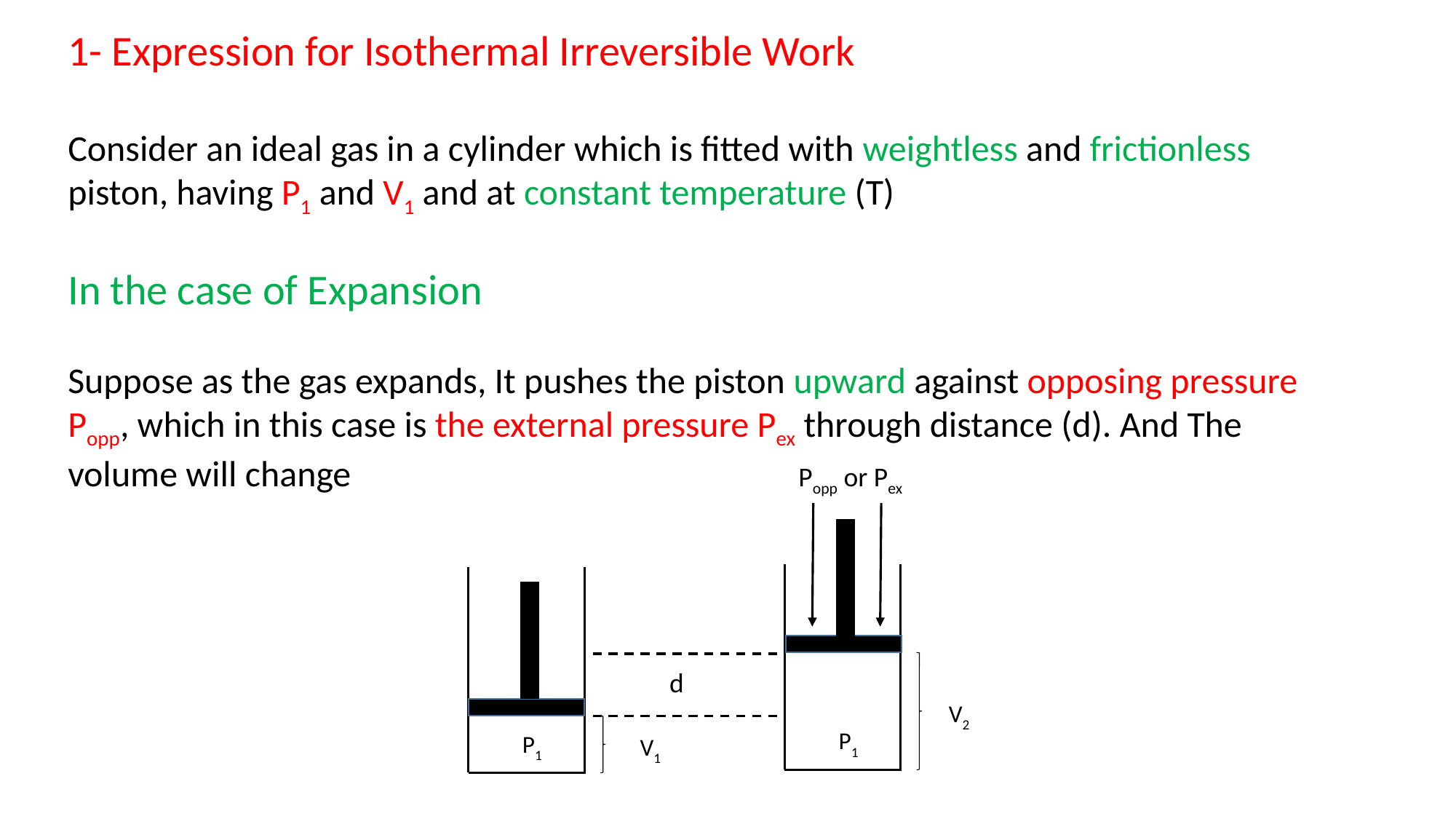

1- Expression for Isothermal Irreversible Work

Consider an ideal gas in a cylinder which is fitted with weightless and frictionless piston, having P1 and V1 and at constant temperature (T)

In the case of Expansion

Suppose as the gas expands, It pushes the piston upward against opposing pressure Popp, which in this case is the external pressure Pex through distance (d). And The volume will change
Popp or Pex

d
V2

P1
P1
V1